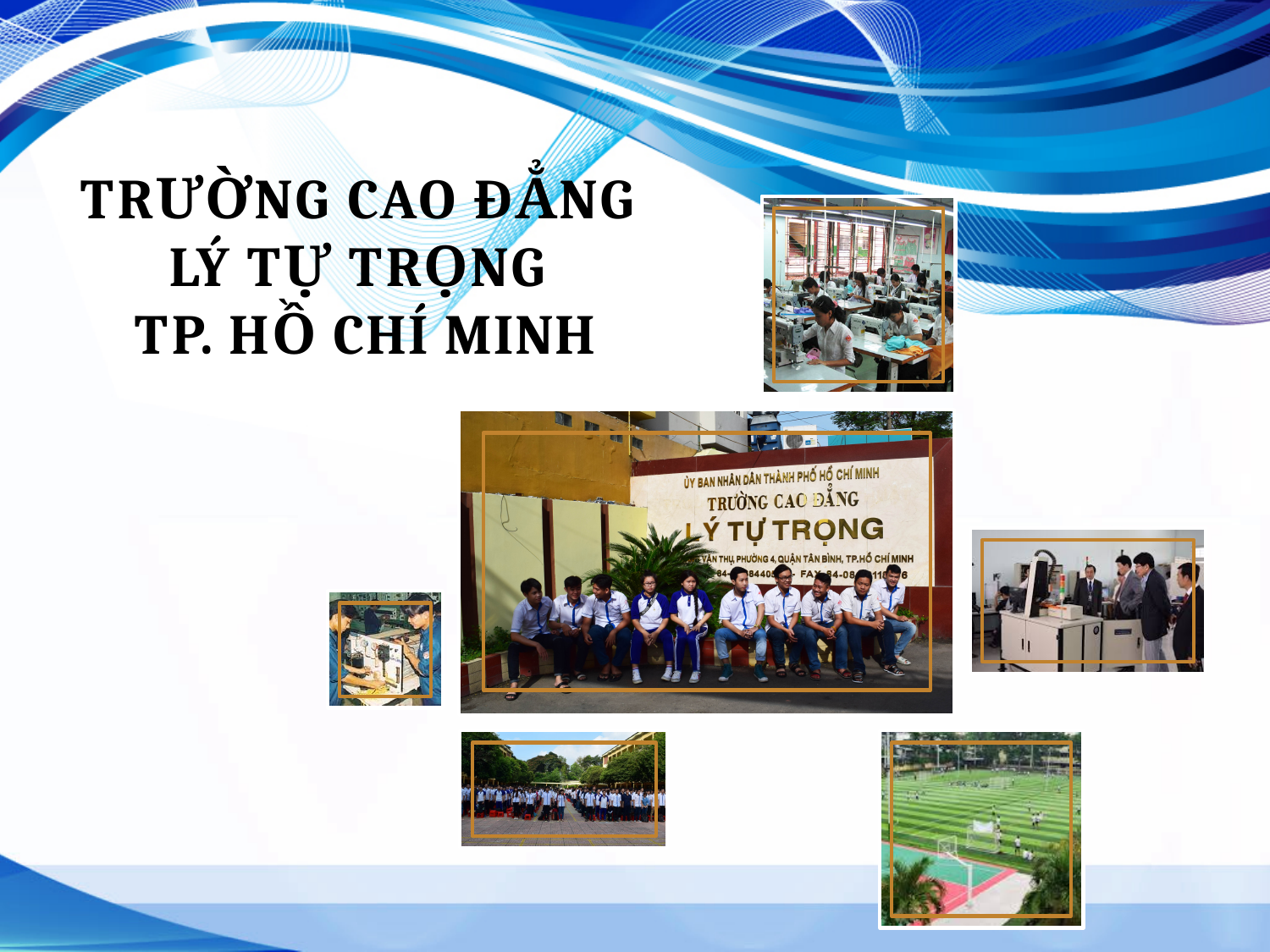

TRƯỜNG CAO ĐẲNG
LÝ TỰ TRỌNG
TP. HỒ CHÍ MINH